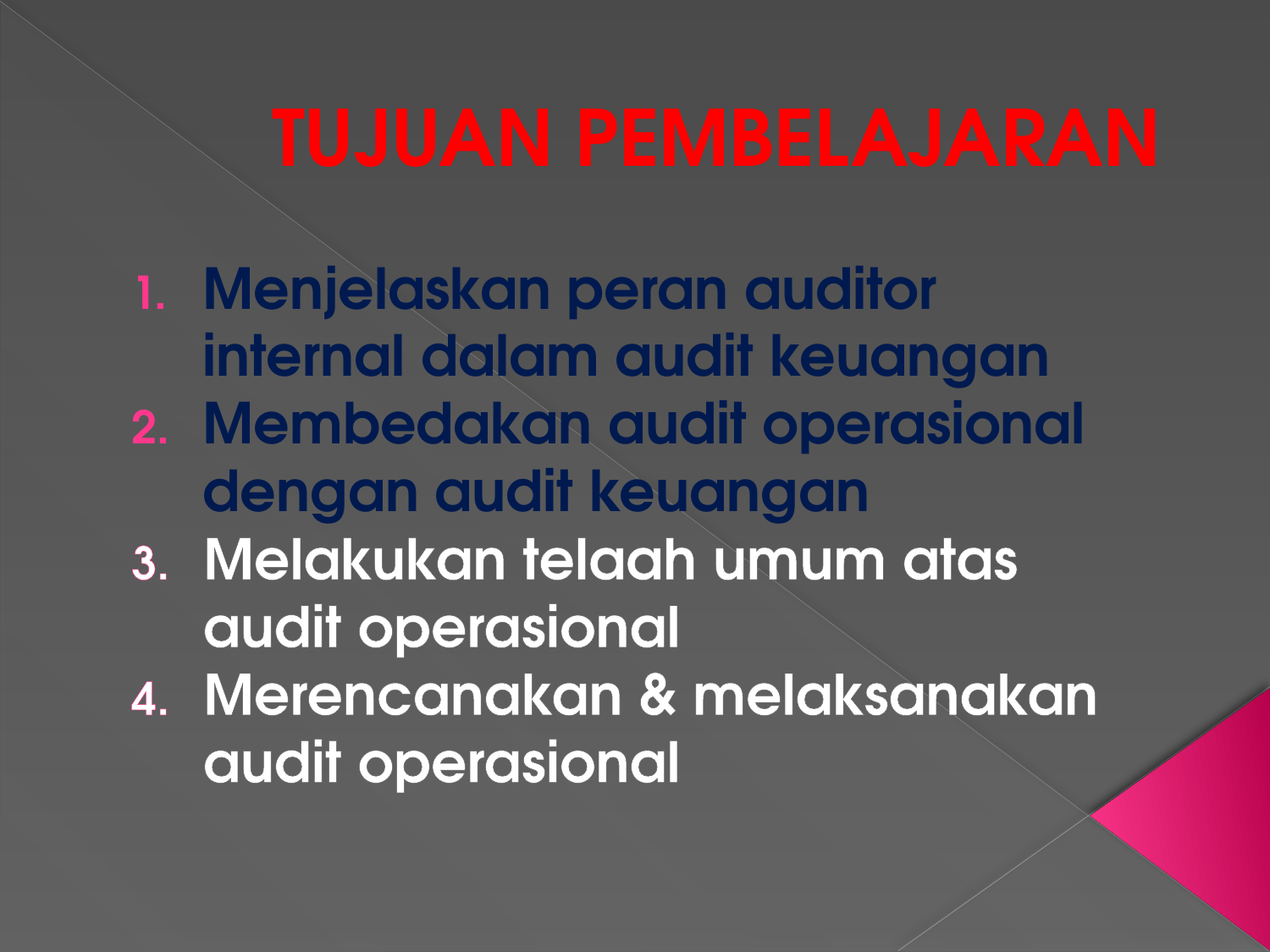

# TUJUAN PEMBELAJARAN

Menjelaskan peran auditor internal dalam audit keuangan
Membedakan audit operasional dengan audit keuangan
Melakukan telaah umum atas audit operasional
Merencanakan & melaksanakan audit operasional